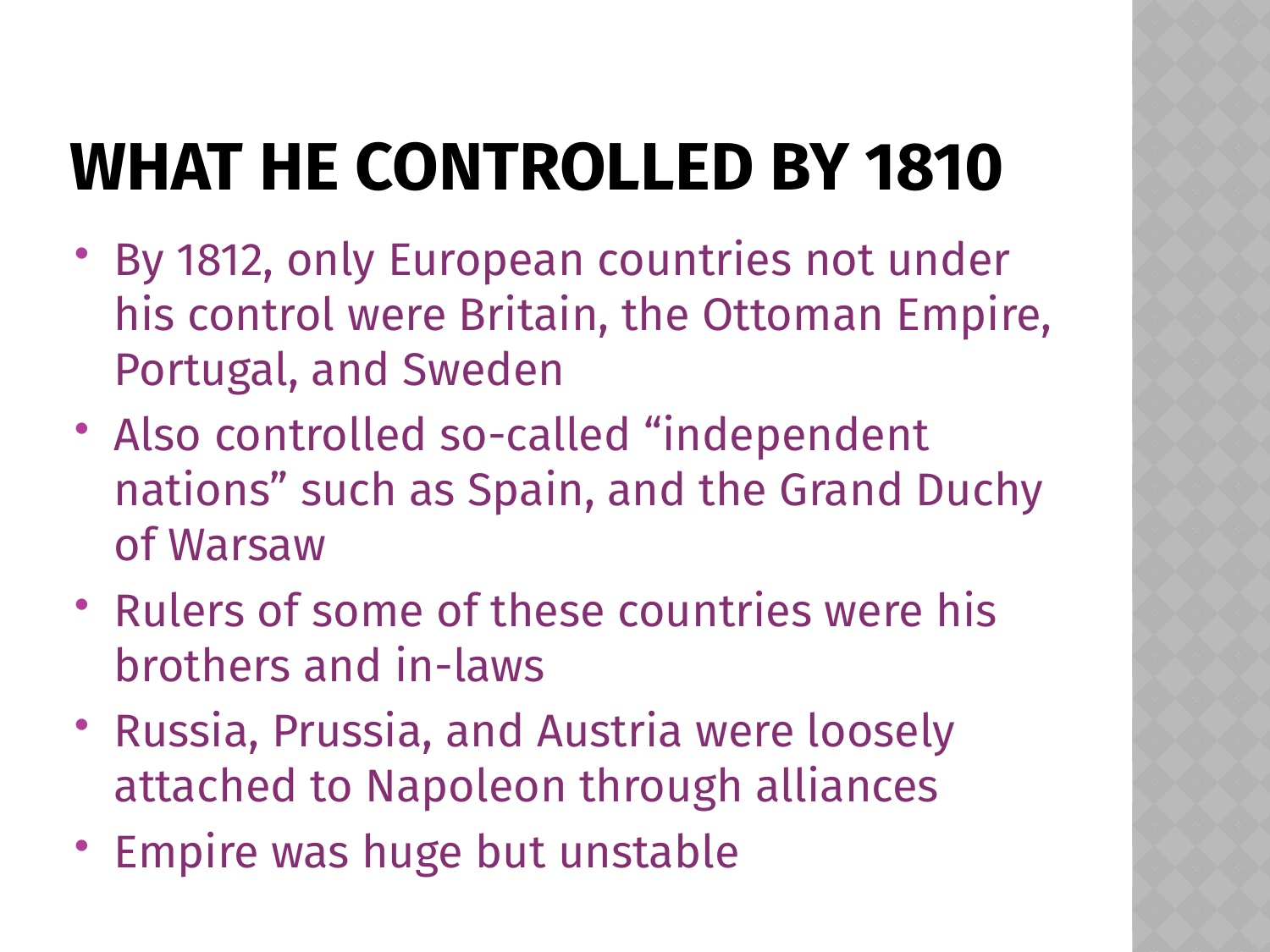

# What he controlled by 1810
By 1812, only European countries not under his control were Britain, the Ottoman Empire, Portugal, and Sweden
Also controlled so-called “independent nations” such as Spain, and the Grand Duchy of Warsaw
Rulers of some of these countries were his brothers and in-laws
Russia, Prussia, and Austria were loosely attached to Napoleon through alliances
Empire was huge but unstable